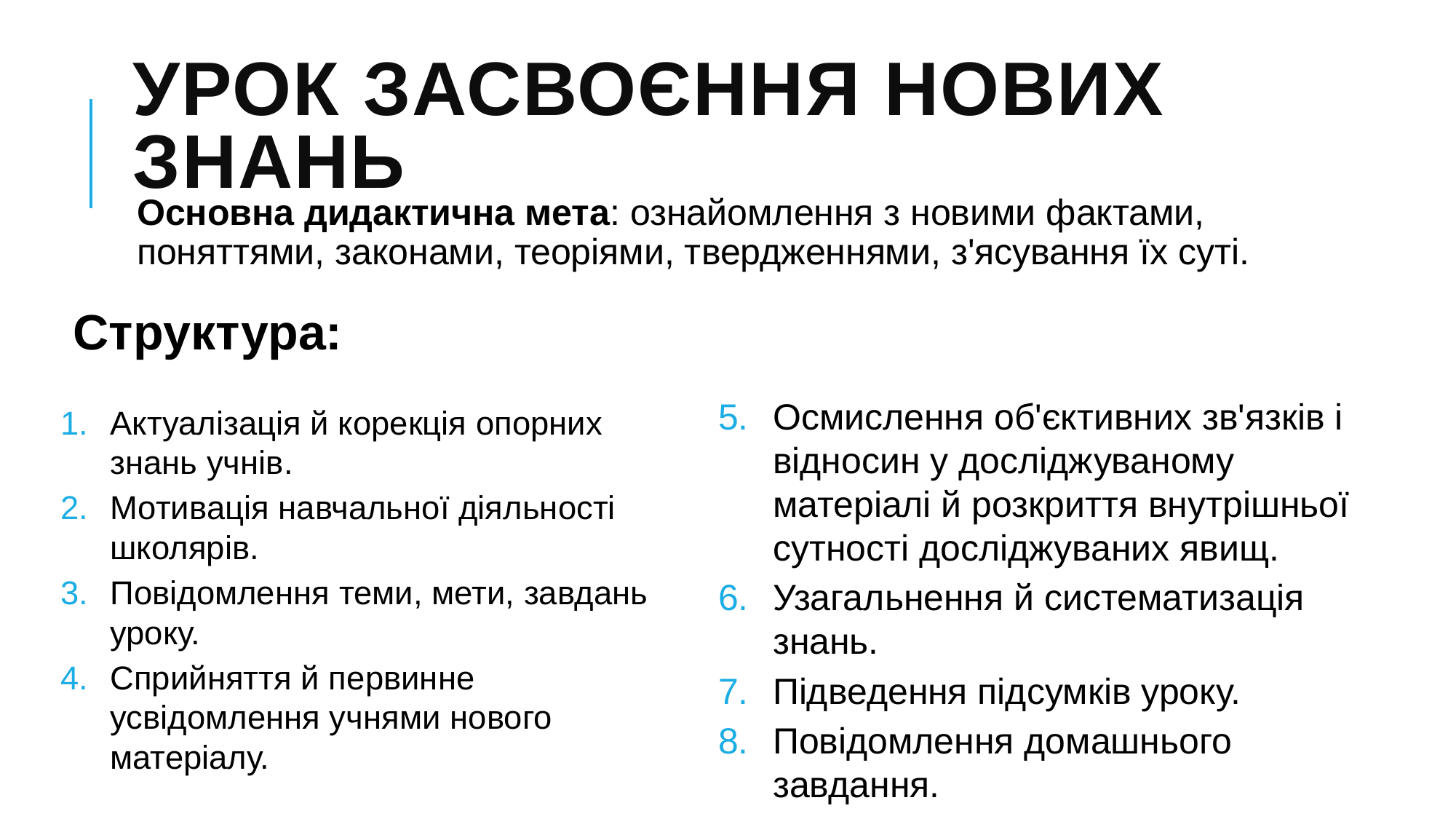

# Урок засвоєння нових знань
Основна дидактична мета: ознайомлення з новими фактами, поняттями, законами, теоріями, твердженнями, з'ясування їх суті.

Структура:

Актуалізація й корекція опорних знань учнів.
Мотивація навчальної діяльності школярів.
Повідомлення теми, мети, завдань уроку.
Сприйняття й первинне усвідомлення учнями нового матеріалу.
Осмислення об'єктивних зв'язків і відносин у досліджуваному матеріалі й розкриття внутрішньої сутності досліджуваних явищ.
Узагальнення й систематизація знань.
Підведення підсумків уроку.
Повідомлення домашнього завдання.